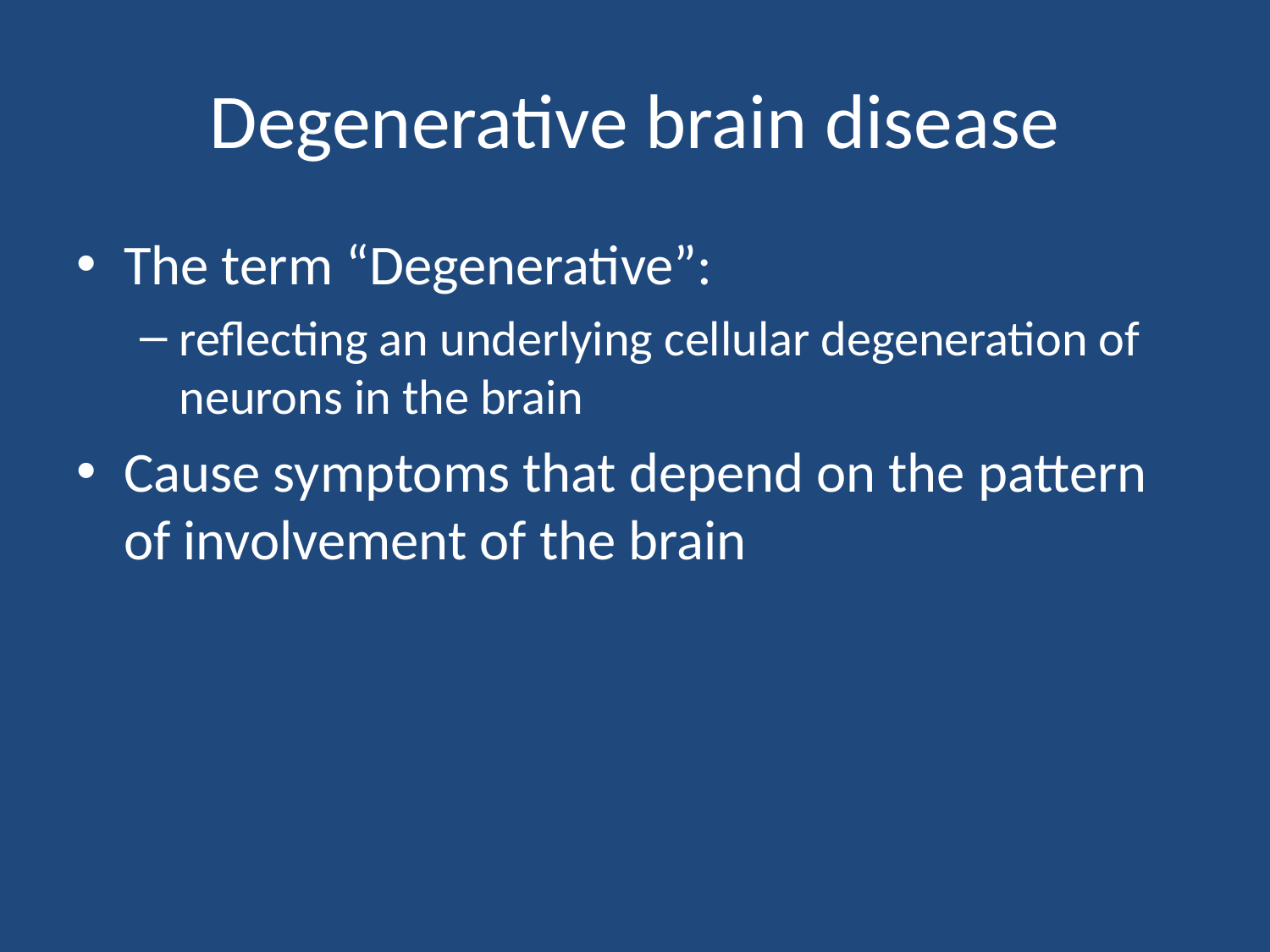

# Degenerative brain disease
The term “Degenerative”:
reflecting an underlying cellular degeneration of neurons in the brain
Cause symptoms that depend on the pattern of involvement of the brain